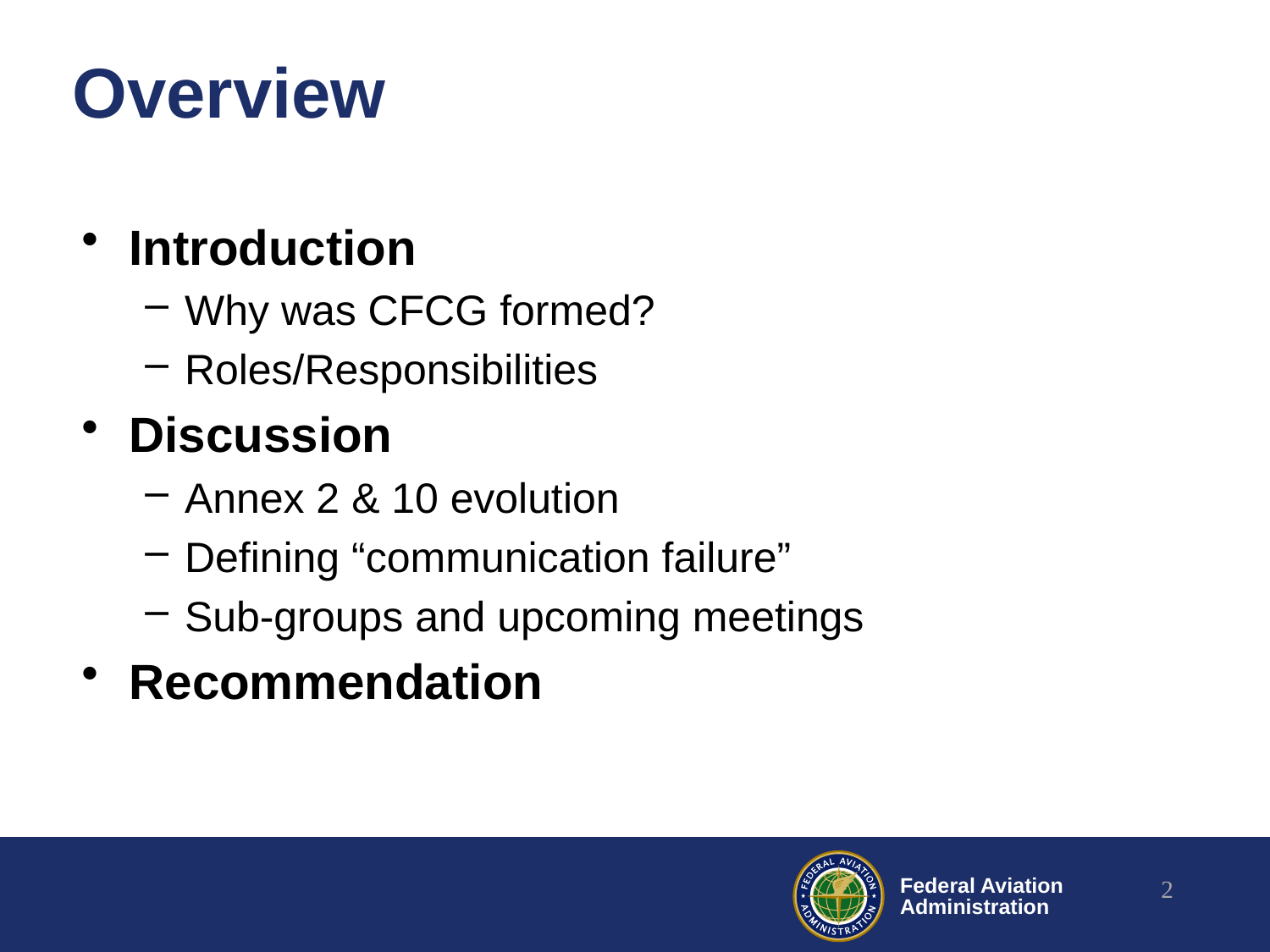

# Overview
Introduction
Why was CFCG formed?
Roles/Responsibilities
Discussion
Annex 2 & 10 evolution
Defining “communication failure”
Sub-groups and upcoming meetings
Recommendation

2